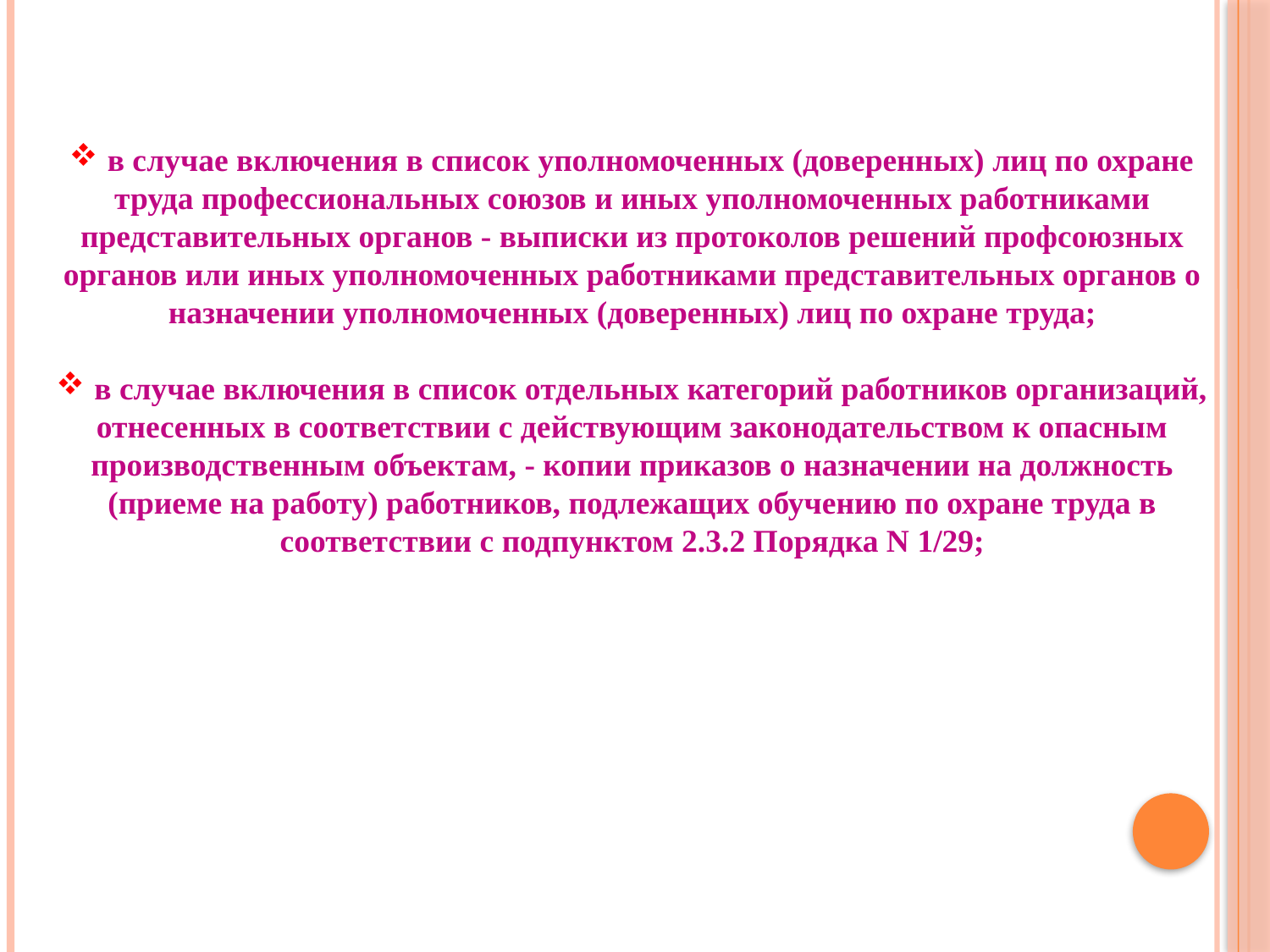

в случае включения в список уполномоченных (доверенных) лиц по охране труда профессиональных союзов и иных уполномоченных работниками представительных органов - выписки из протоколов решений профсоюзных органов или иных уполномоченных работниками представительных органов о назначении уполномоченных (доверенных) лиц по охране труда;

 в случае включения в список отдельных категорий работников организаций, отнесенных в соответствии с действующим законодательством к опасным производственным объектам, - копии приказов о назначении на должность (приеме на работу) работников, подлежащих обучению по охране труда в соответствии с подпунктом 2.3.2 Порядка N 1/29;